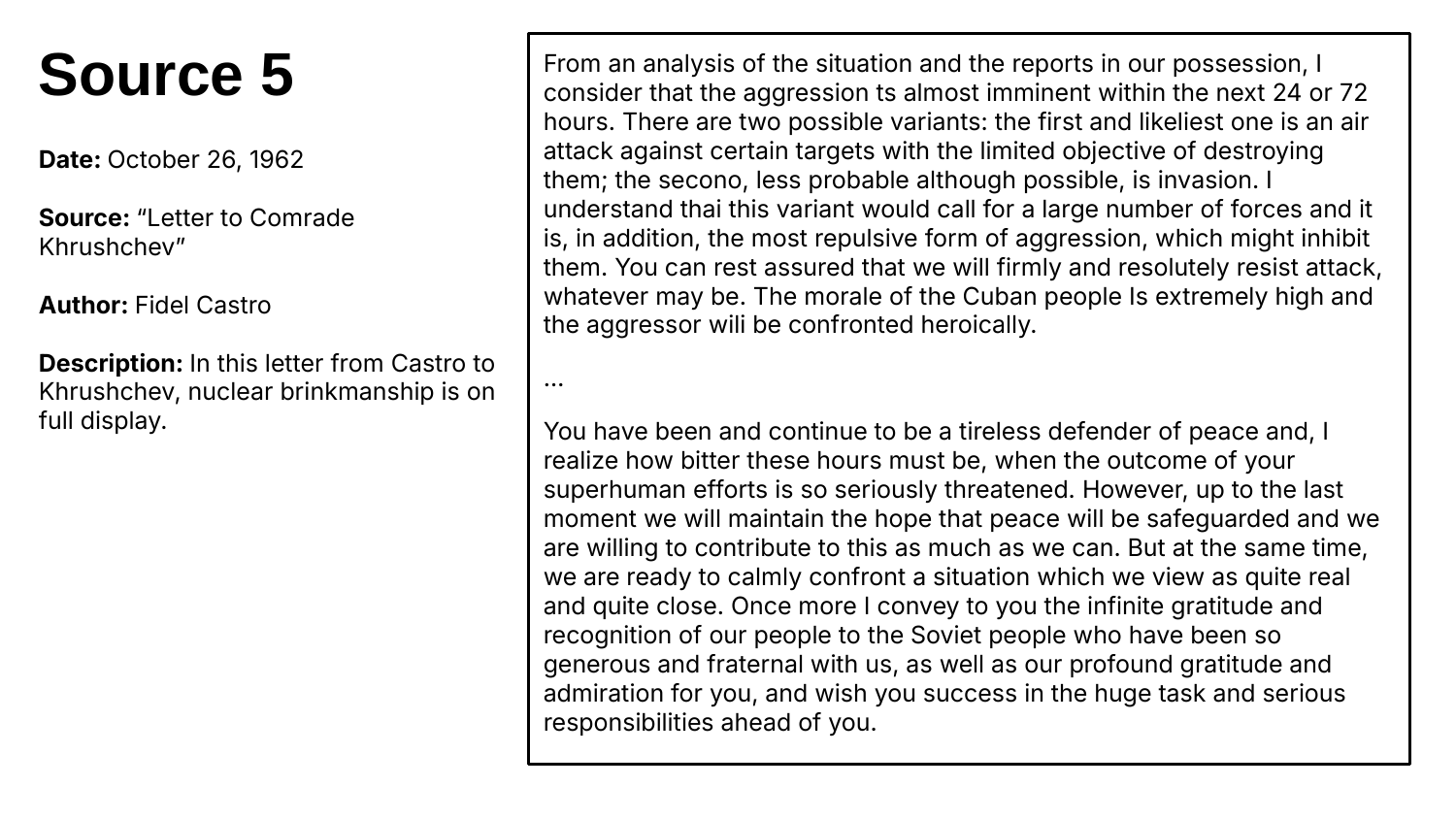

Source 5

Date: October 26, 1962

Source: “Letter to Comrade Khrushchev”

Author: Fidel Castro

Description: In this letter from Castro to Khrushchev, nuclear brinkmanship is on full display.
From an analysis of the situation and the reports in our possession, I consider that the aggression ts almost imminent within the next 24 or 72 hours. There are two possible variants: the first and likeliest one is an air attack against certain targets with the limited objective of destroying them; the secono, less probable although possible, is invasion. I understand thai this variant would call for a large number of forces and it is, in addition, the most repulsive form of aggression, which might inhibit them. You can rest assured that we will firmly and resolutely resist attack, whatever may be. The morale of the Cuban people Is extremely high and the aggressor wili be confronted heroically.
…
You have been and continue to be a tireless defender of peace and, I realize how bitter these hours must be, when the outcome of your superhuman efforts is so seriously threatened. However, up to the last moment we will maintain the hope that peace will be safeguarded and we are willing to contribute to this as much as we can. But at the same time, we are ready to calmly confront a situation which we view as quite real and quite close. Once more I convey to you the infinite gratitude and recognition of our people to the Soviet people who have been so generous and fraternal with us, as well as our profound gratitude and admiration for you, and wish you success in the huge task and serious responsibilities ahead of you.